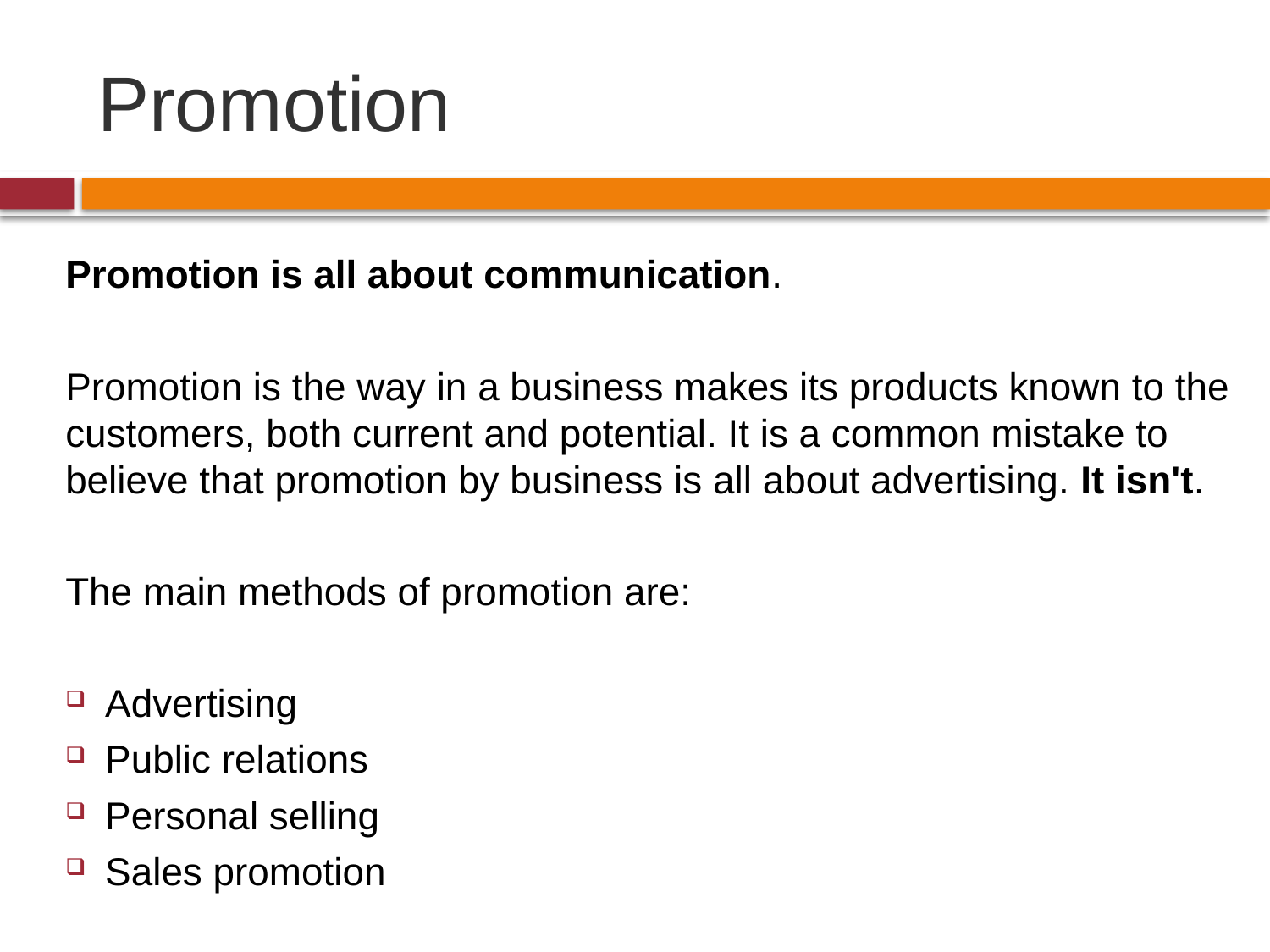

# Promotion
Promotion is all about communication.

Promotion is the way in a business makes its products known to the customers, both current and potential. It is a common mistake to believe that promotion by business is all about advertising. It isn't.

The main methods of promotion are:

Advertising
Public relations
Personal selling
Sales promotion